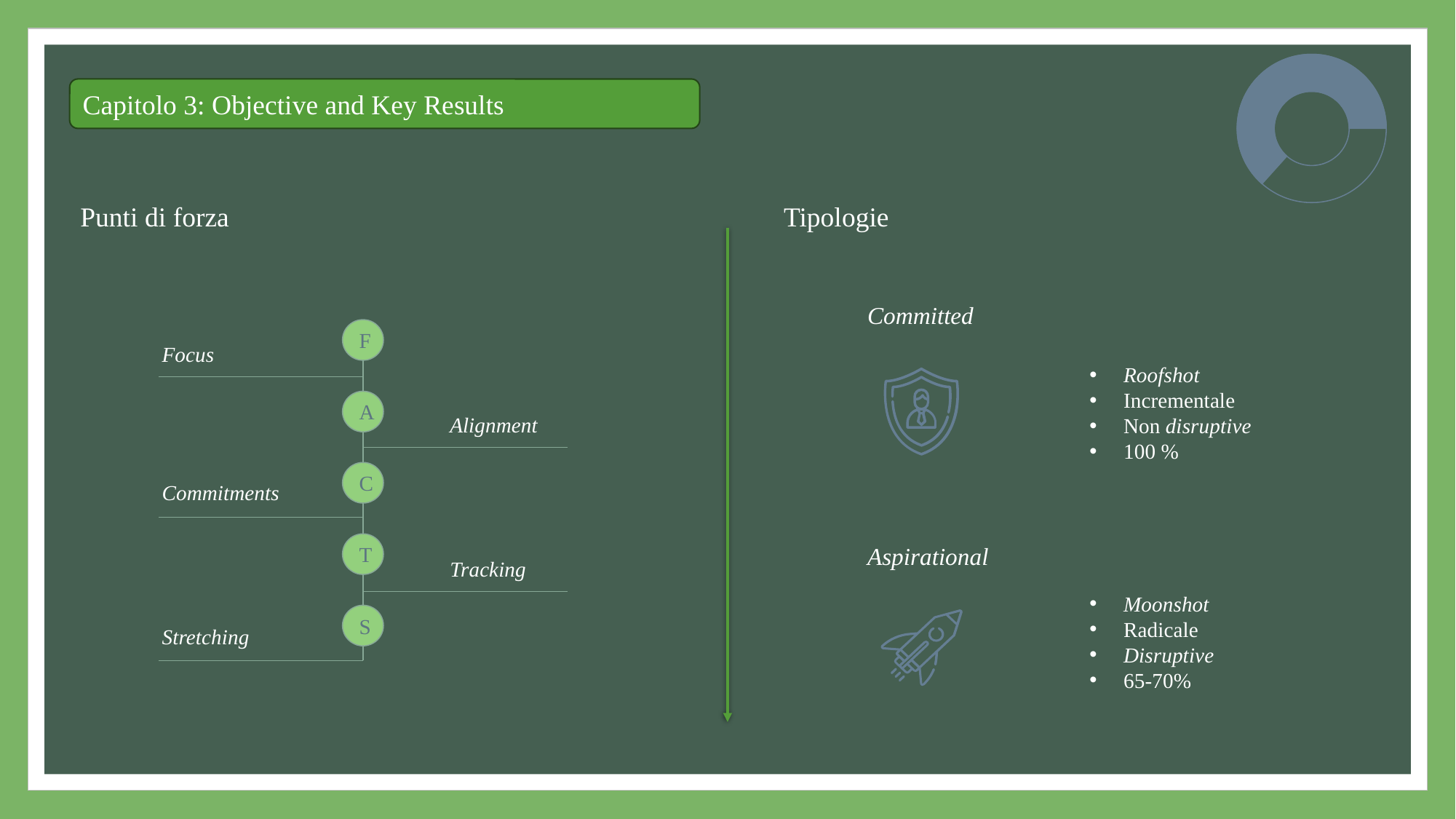

Capitolo 3: Objective and Key Results
Punti di forza
Tipologie
Committed
F
A
C
T
S
Focus
Alignment
Commitments
Tracking
Stretching
Roofshot
Incrementale
Non disruptive
100 %

Aspirational
Moonshot
Radicale
Disruptive
65-70%